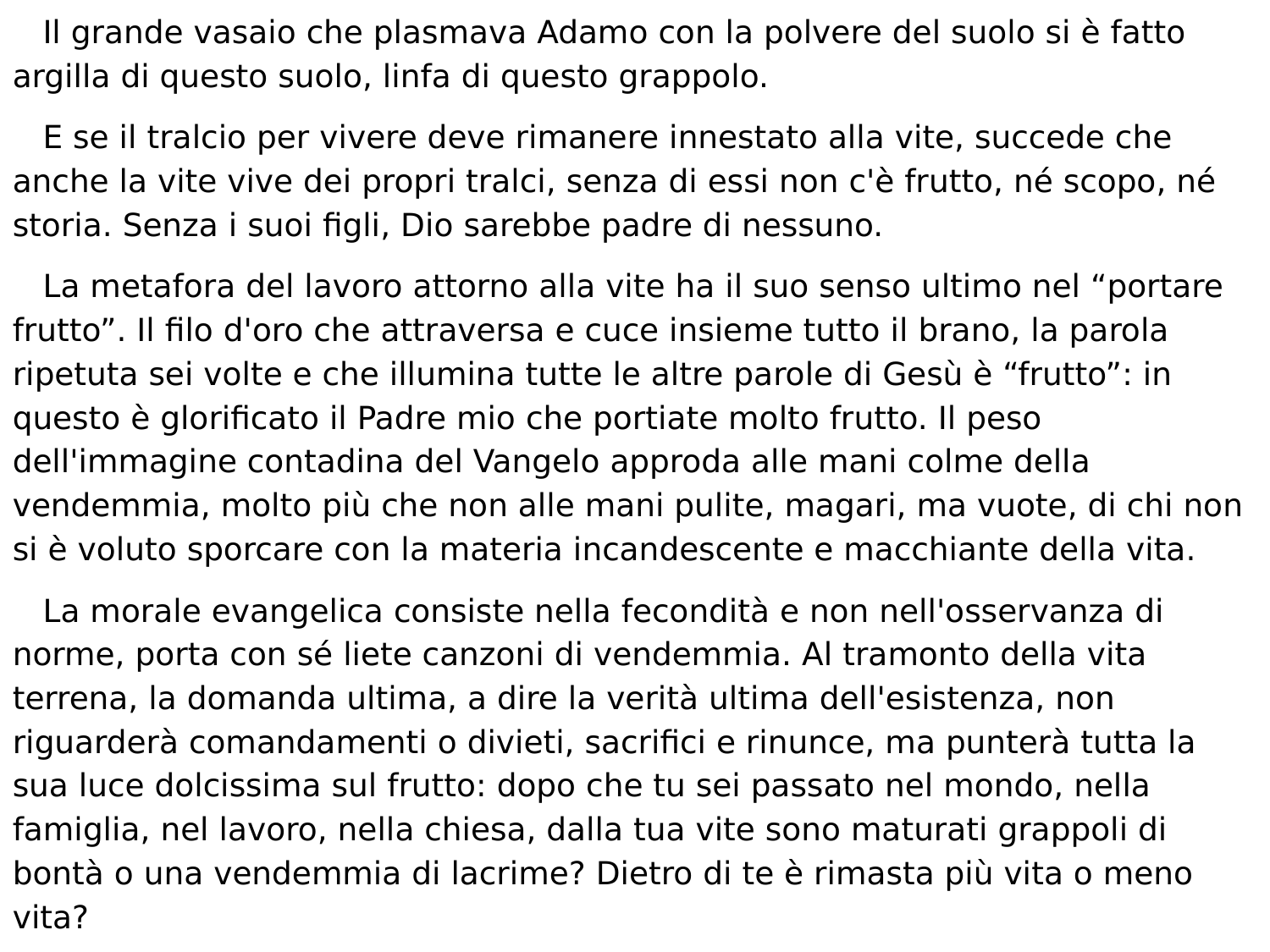

Il grande vasaio che plasmava Adamo con la polvere del suolo si è fatto argilla di questo suolo, linfa di questo grappolo.
   E se il tralcio per vivere deve rimanere innestato alla vite, succede che anche la vite vive dei propri tralci, senza di essi non c'è frutto, né scopo, né storia. Senza i suoi figli, Dio sarebbe padre di nessuno.
   La metafora del lavoro attorno alla vite ha il suo senso ultimo nel “portare frutto”. Il filo d'oro che attraversa e cuce insieme tutto il brano, la parola ripetuta sei volte e che illumina tutte le altre parole di Gesù è “frutto”: in questo è glorificato il Padre mio che portiate molto frutto. Il peso dell'immagine contadina del Vangelo approda alle mani colme della vendemmia, molto più che non alle mani pulite, magari, ma vuote, di chi non si è voluto sporcare con la materia incandescente e macchiante della vita.
   La morale evangelica consiste nella fecondità e non nell'osservanza di norme, porta con sé liete canzoni di vendemmia. Al tramonto della vita terrena, la domanda ultima, a dire la verità ultima dell'esistenza, non riguarderà comandamenti o divieti, sacrifici e rinunce, ma punterà tutta la sua luce dolcissima sul frutto: dopo che tu sei passato nel mondo, nella famiglia, nel lavoro, nella chiesa, dalla tua vite sono maturati grappoli di bontà o una vendemmia di lacrime? Dietro di te è rimasta più vita o meno vita?